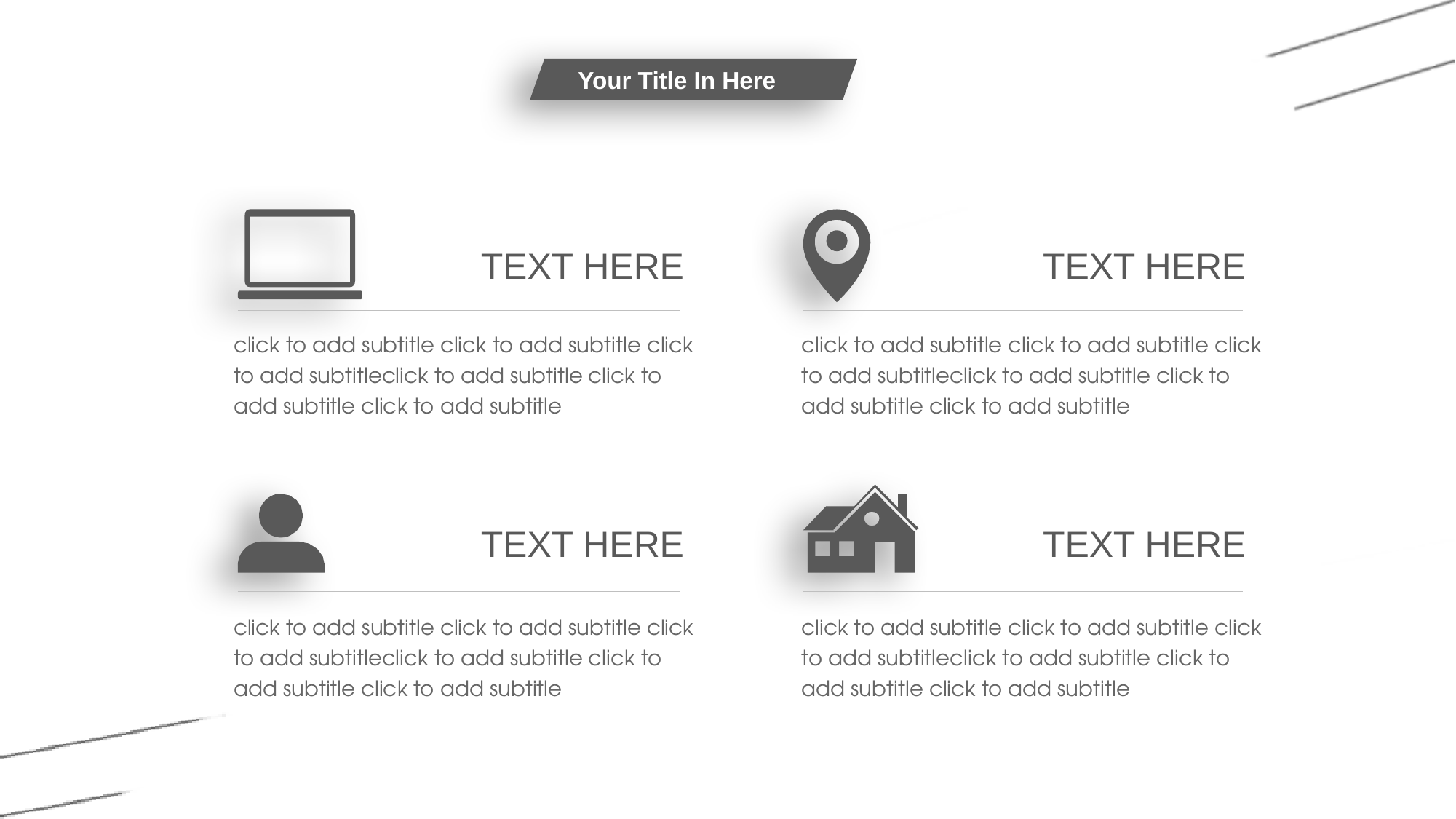

TEXT HERE
TEXT HERE
click to add subtitle click to add subtitle click to add subtitleclick to add subtitle click to add subtitle click to add subtitle
click to add subtitle click to add subtitle click to add subtitleclick to add subtitle click to add subtitle click to add subtitle

TEXT HERE
TEXT HERE
click to add subtitle click to add subtitle click to add subtitleclick to add subtitle click to add subtitle click to add subtitle
click to add subtitle click to add subtitle click to add subtitleclick to add subtitle click to add subtitle click to add subtitle